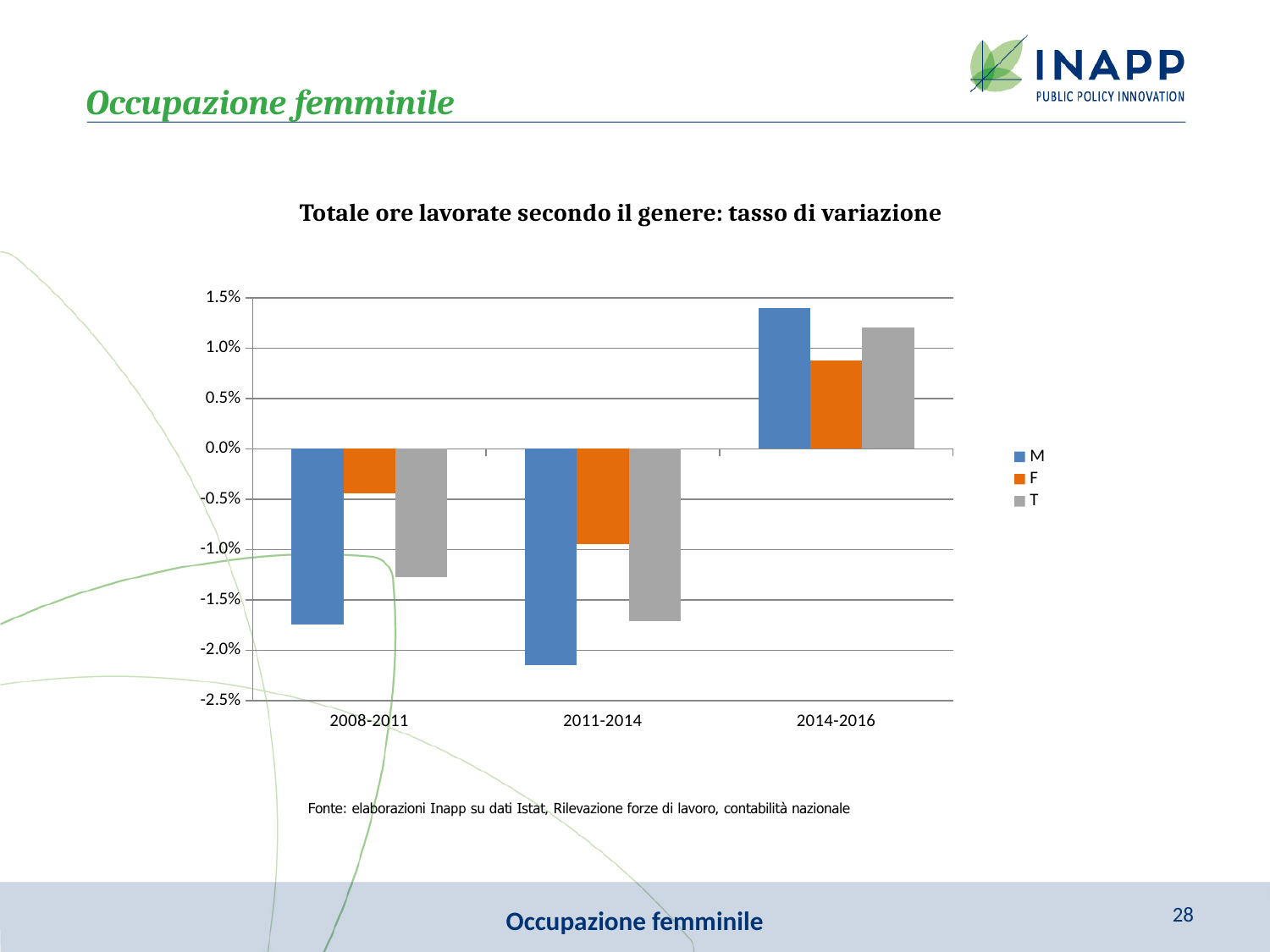

Occupazione femminile

### Chart

| Category | M | F | T |
|---|---|---|---|
| 2008-2011 | -0.0174050240416371 | -0.00443508927798119 | -0.0127661940618575 |
| 2011-2014 | -0.0214957822046252 | -0.00948568944987707 | -0.017088614485458 |
| 2014-2016 | 0.014004301133208 | 0.00874614624166818 | 0.0120284052698804 |
Totale ore lavorate secondo il genere: tasso di variazione
Fonte: elaborazioni Inapp su dati Istat, Rilevazione forze di lavoro, contabilità nazionale
28
Occupazione femminile